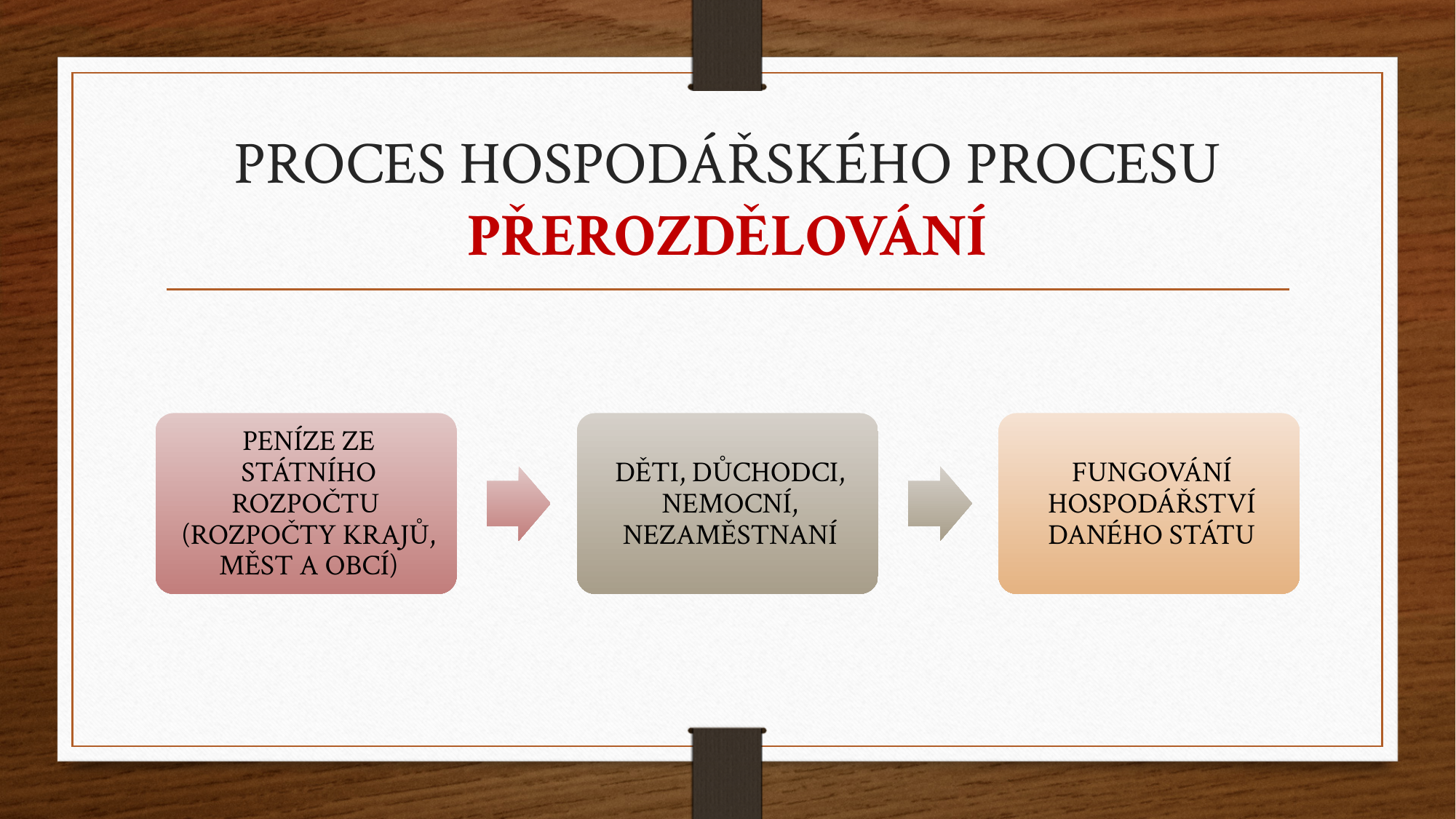

# PROCES HOSPODÁŘSKÉHO PROCESU PŘEROZDĚLOVÁNÍ
PENÍZE ZE STÁTNÍHO ROZPOČTU
(ROZPOČTY KRAJŮ, MĚST A OBCÍ)

DĚTI, DŮCHODCI, NEMOCNÍ, NEZAMĚSTNANÍ

FUNGOVÁNÍ HOSPODÁŘSTVÍ DANÉHO STÁTU